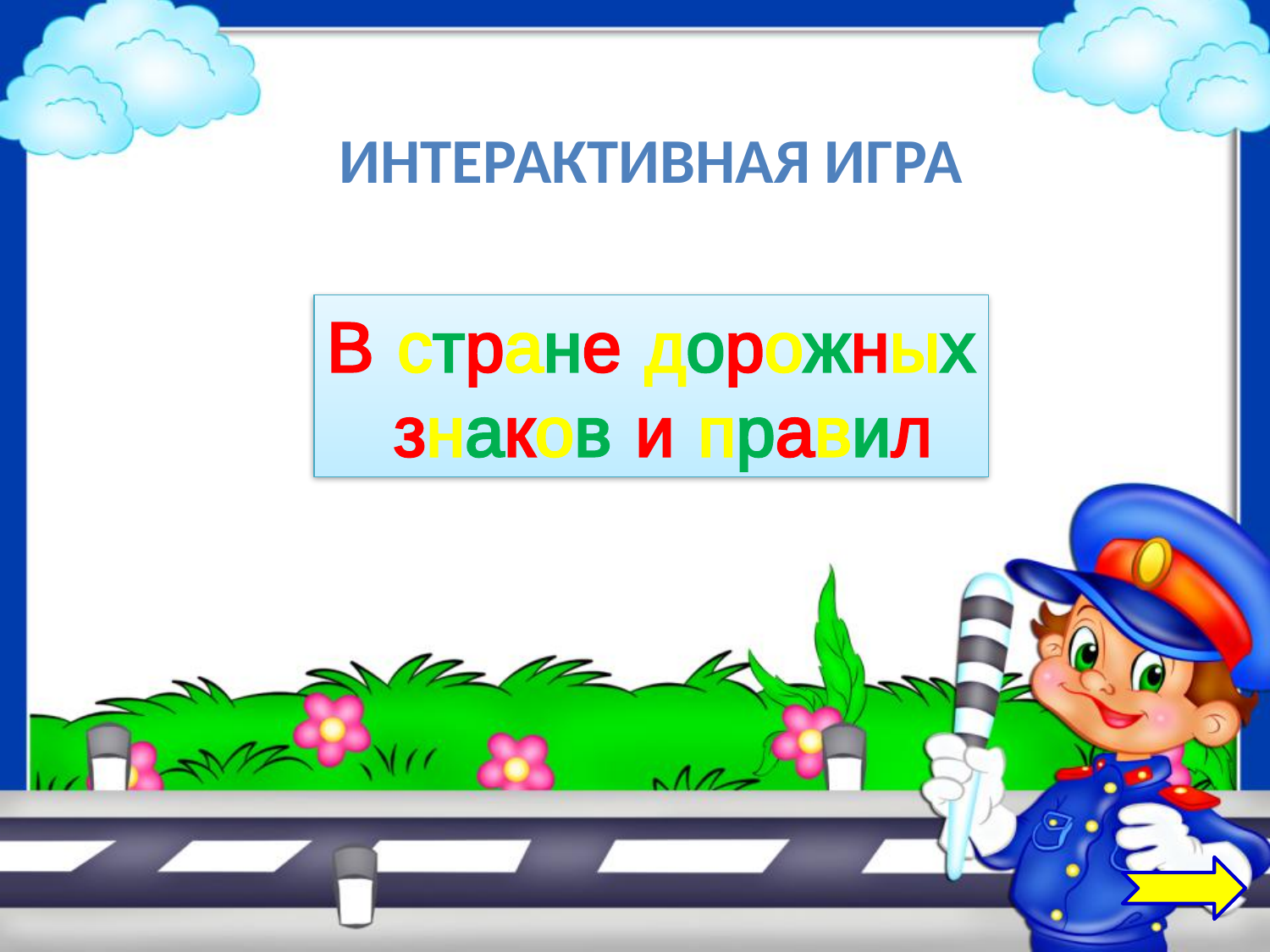

Интерактивная игра
В стране дорожных
 знаков и правил